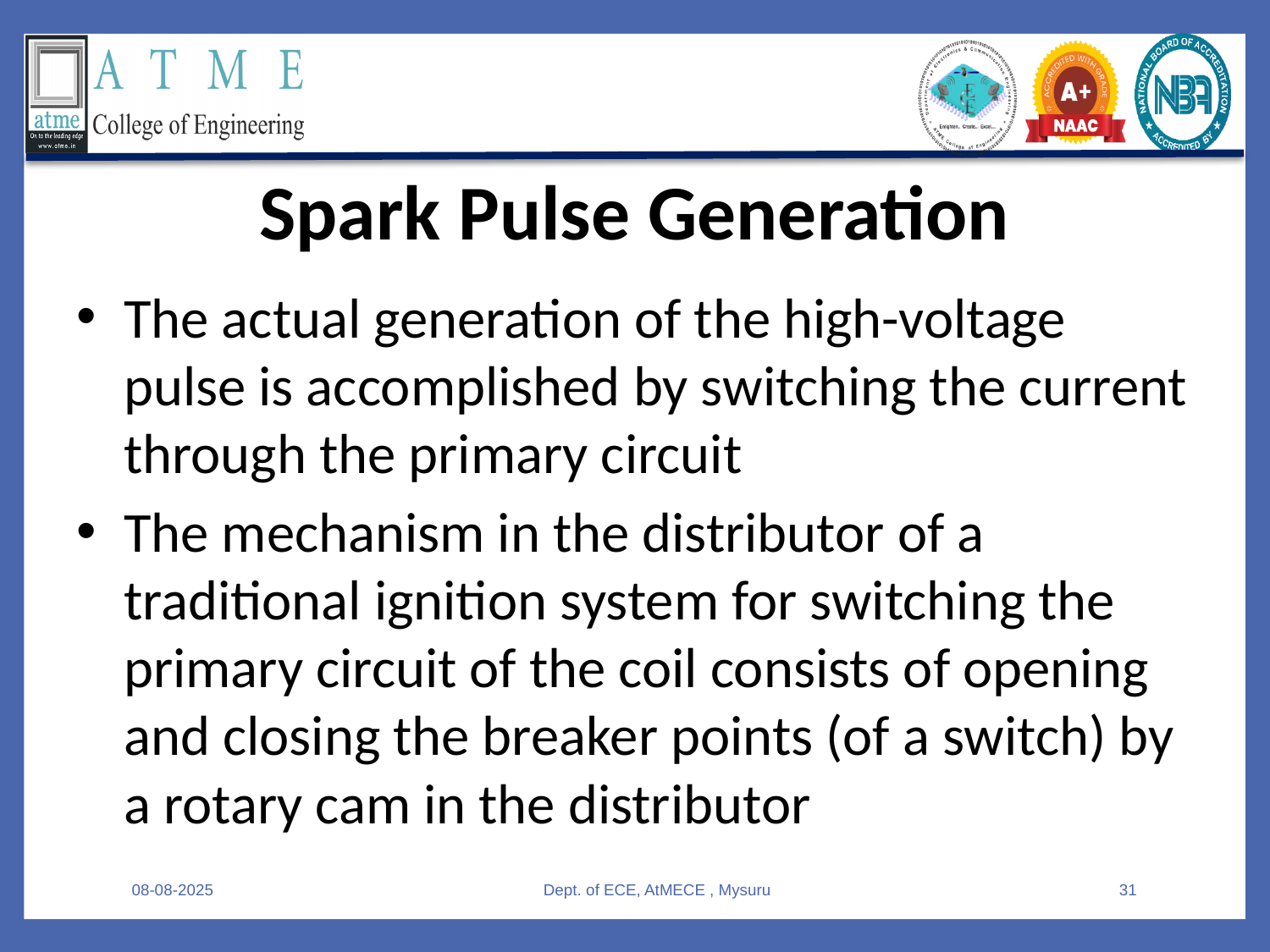

Spark Pulse Generation
The actual generation of the high-voltage pulse is accomplished by switching the current through the primary circuit
The mechanism in the distributor of a traditional ignition system for switching the primary circuit of the coil consists of opening and closing the breaker points (of a switch) by a rotary cam in the distributor
08-08-2025
Dept. of ECE, AtMECE , Mysuru
31